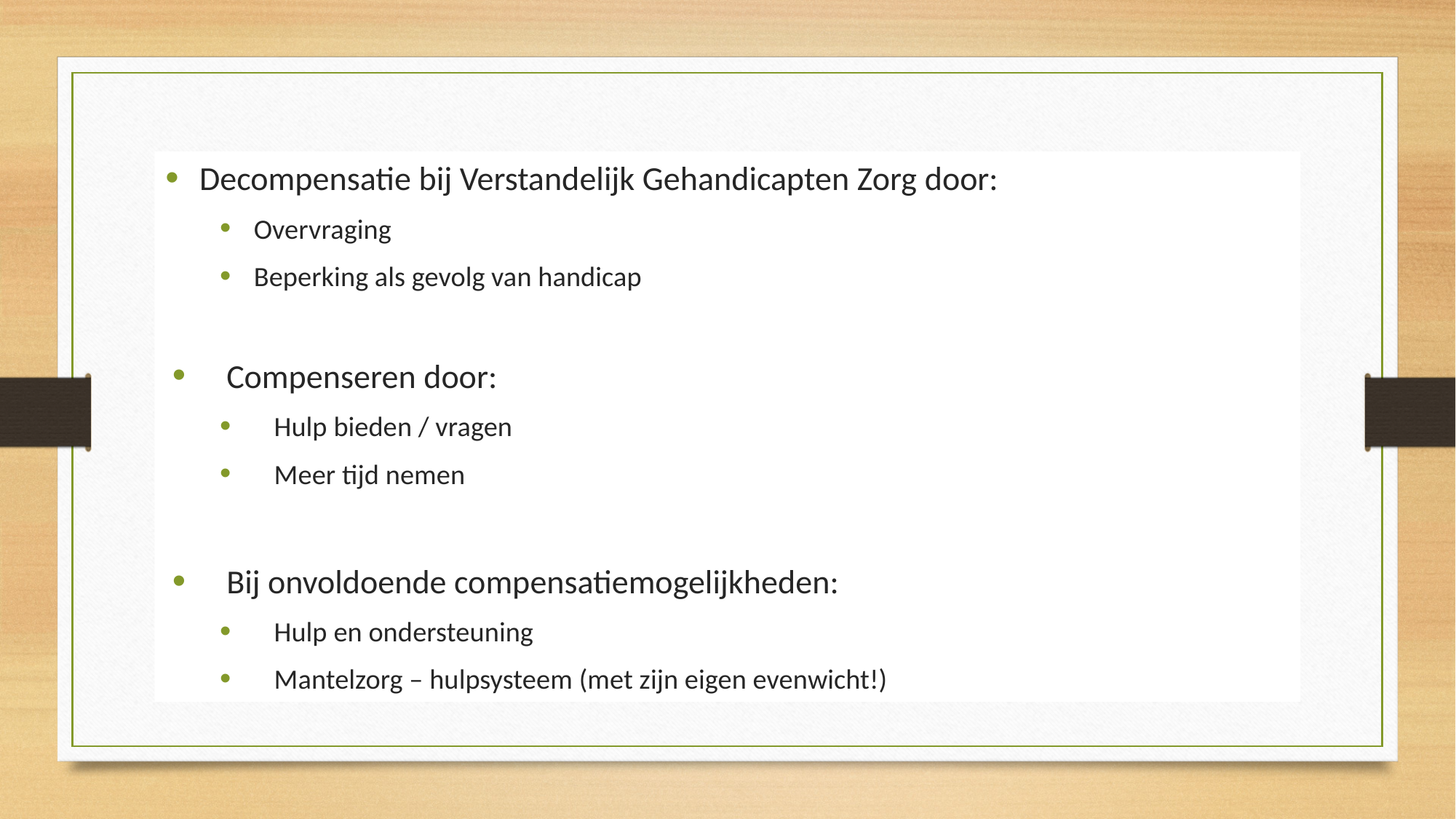

Decompensatie bij Verstandelijk Gehandicapten Zorg door:
Overvraging
Beperking als gevolg van handicap

Compenseren door:
Hulp bieden / vragen
Meer tijd nemen

Bij onvoldoende compensatiemogelijkheden:
Hulp en ondersteuning
Mantelzorg – hulpsysteem (met zijn eigen evenwicht!)